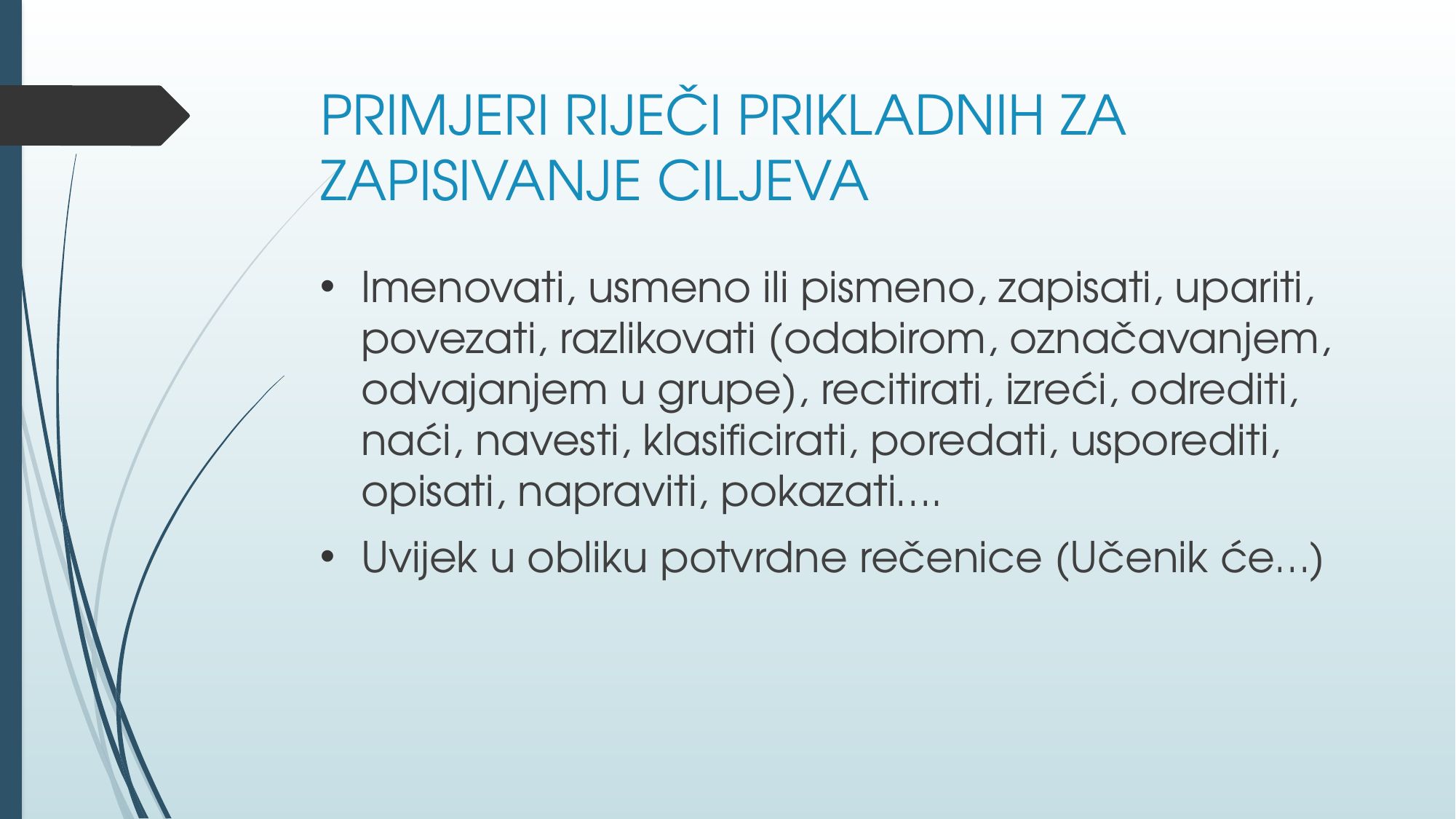

# PRIMJERI RIJEČI PRIKLADNIH ZA ZAPISIVANJE CILJEVA
Imenovati, usmeno ili pismeno, zapisati, upariti, povezati, razlikovati (odabirom, označavanjem, odvajanjem u grupe), recitirati, izreći, odrediti, naći, navesti, klasificirati, poredati, usporediti, opisati, napraviti, pokazati….
Uvijek u obliku potvrdne rečenice (Učenik će…)